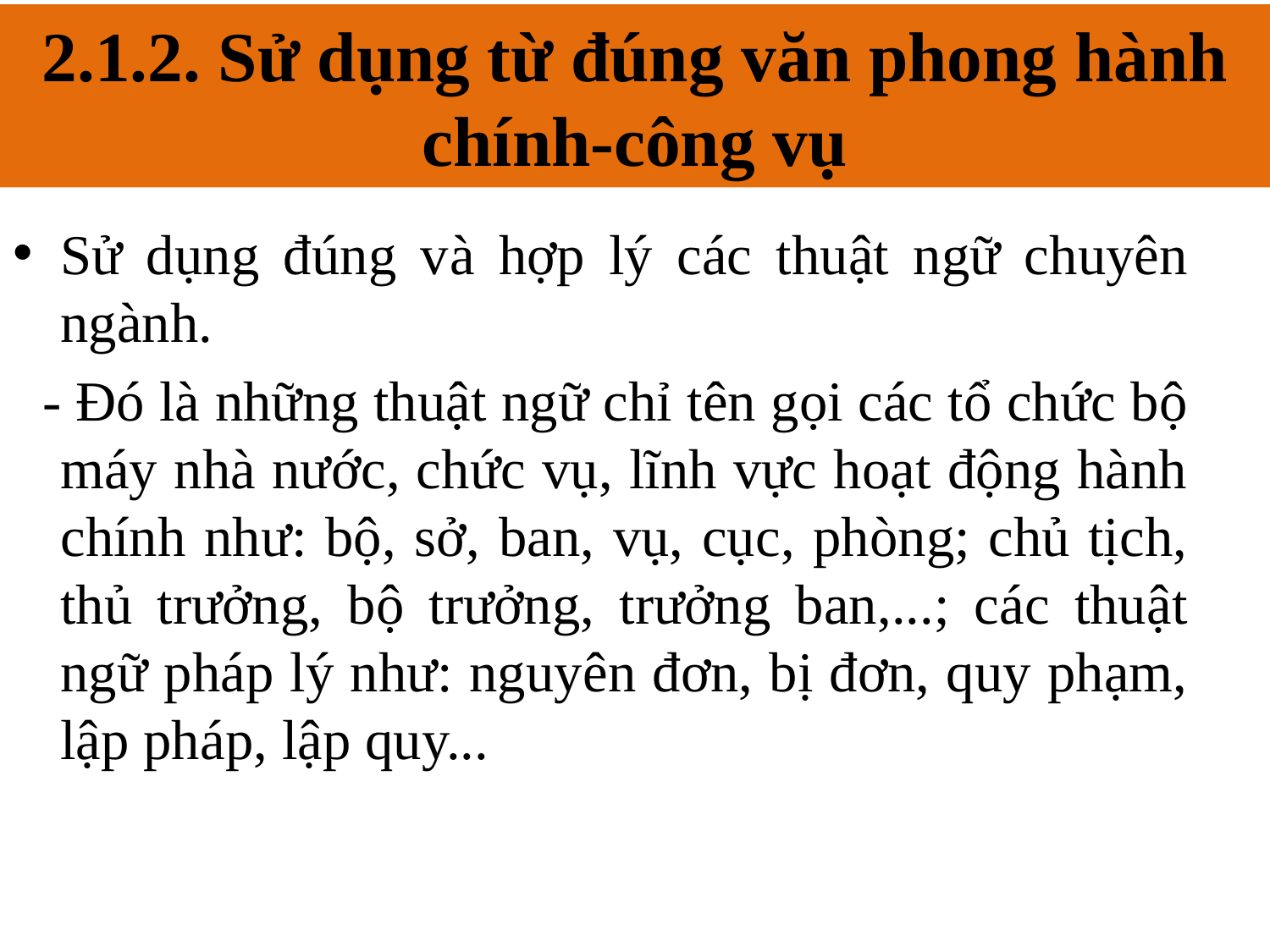

2.1.2. Sử dụng từ đúng văn phong hành chính-công vụ
# 2.1.2. Sử dụng từ đúng văn phong hành chính-công vụ
Sử dụng đúng và hợp lý các thuật ngữ chuyên ngành.
  - Đó là những thuật ngữ chỉ tên gọi các tổ chức bộ máy nhà nước, chức vụ, lĩnh vực hoạt động hành chính như: bộ, sở, ban, vụ, cục, phòng; chủ tịch, thủ trưởng, bộ trưởng, trưởng ban,...; các thuật ngữ pháp lý như: nguyên đơn, bị đơn, quy phạm, lập pháp, lập quy...